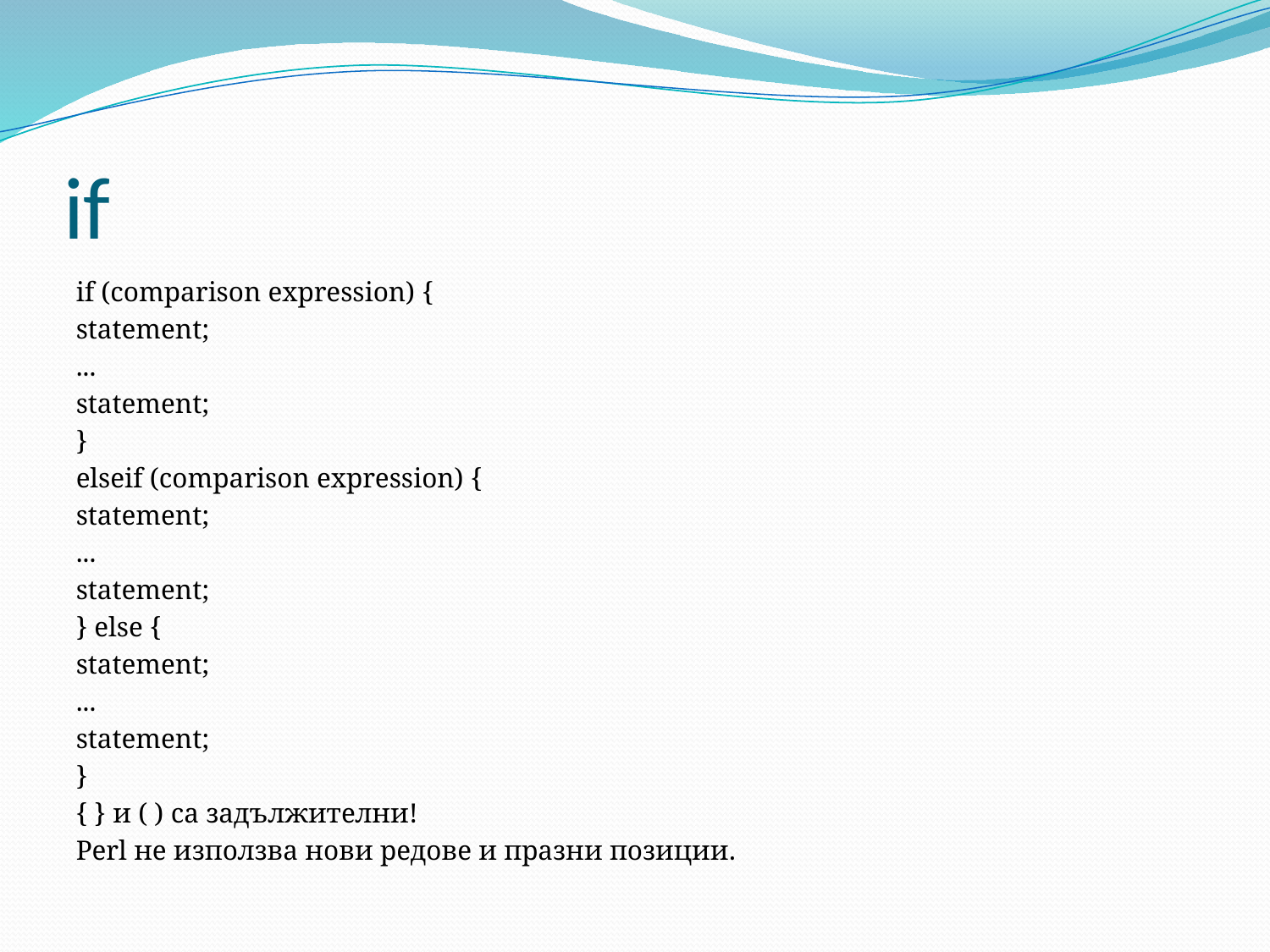

# if
if (comparison expression) {
statement;
...
statement;
}
elseif (comparison expression) {
statement;
...
statement;
} else {
statement;
...
statement;
}
{ } и ( ) са задължителни!
Perl не използва нови редове и празни позиции.